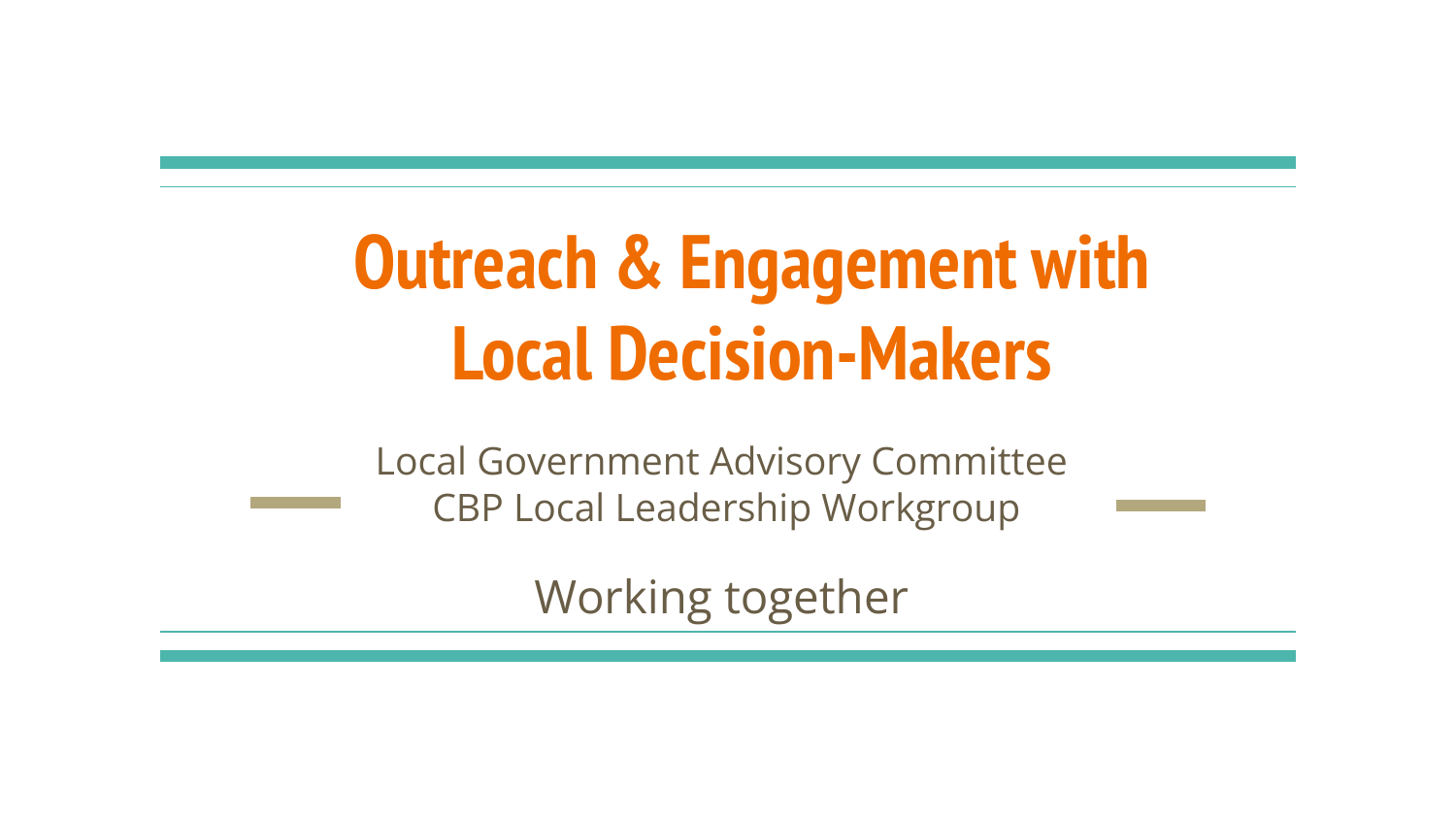

# Outreach & Engagement with Local Decision-Makers
Local Government Advisory Committee
 CBP Local Leadership Workgroup

Working together